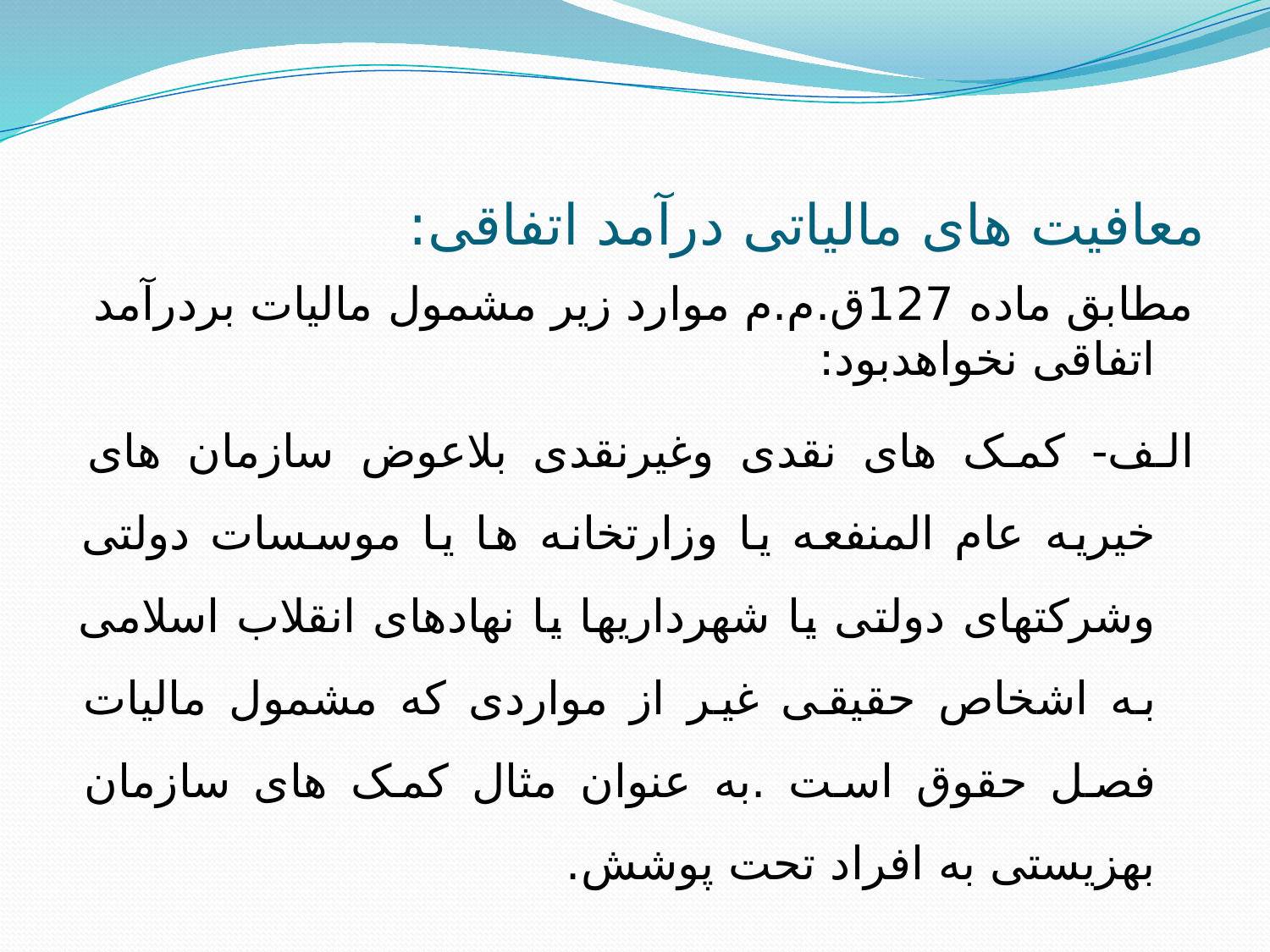

# معافیت های مالیاتی درآمد اتفاقی:
مطابق ماده 127ق.م.م موارد زیر مشمول مالیات بردرآمد اتفاقی نخواهدبود:
الف- کمک های نقدی وغیرنقدی بلاعوض سازمان های خیریه عام المنفعه یا وزارتخانه ها یا موسسات دولتی وشرکتهای دولتی یا شهرداریها یا نهادهای انقلاب اسلامی به اشخاص حقیقی غیر از مواردی که مشمول مالیات فصل حقوق است .به عنوان مثال کمک های سازمان بهزیستی به افراد تحت پوشش.